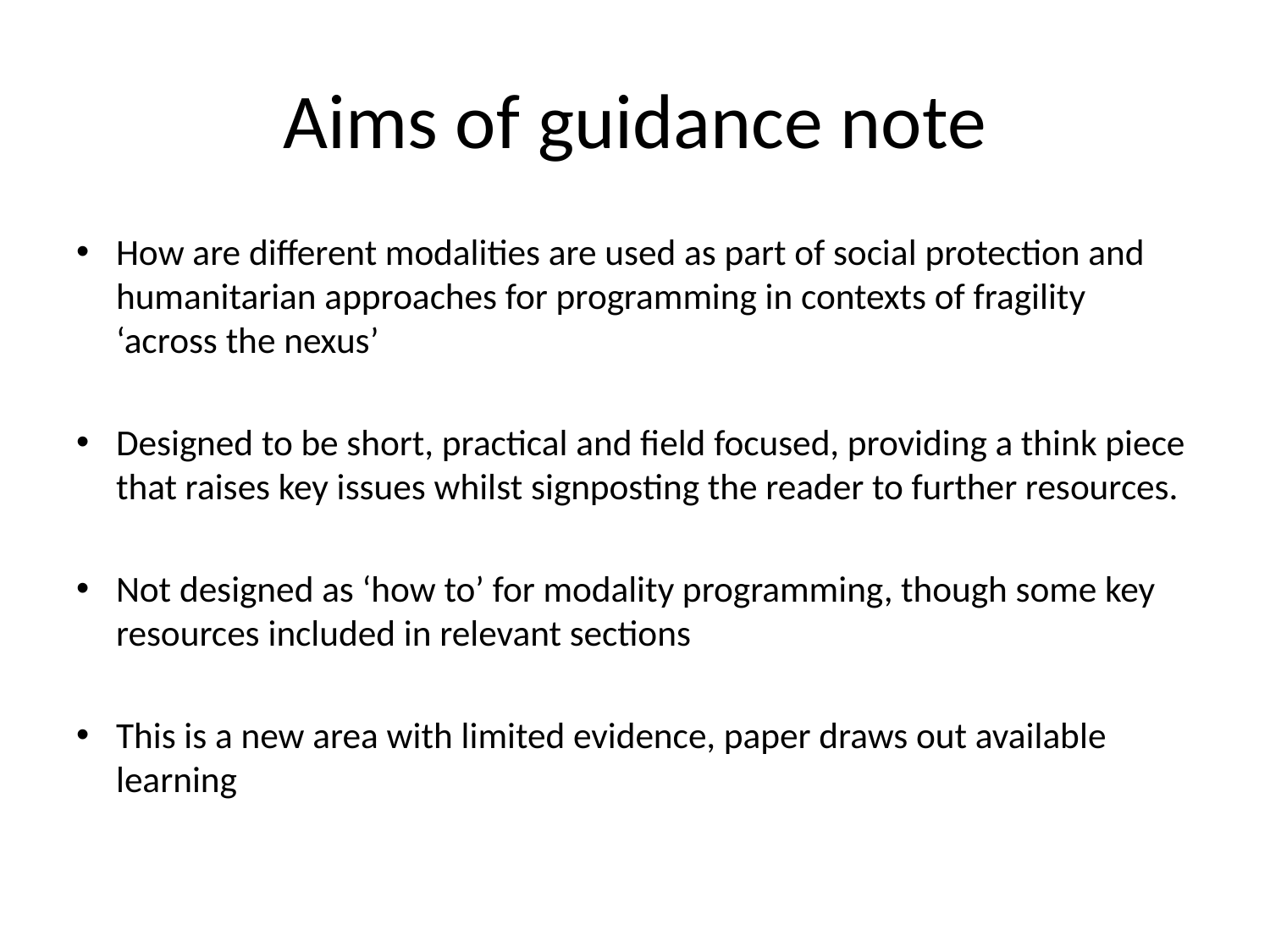

# Aims of guidance note
How are different modalities are used as part of social protection and humanitarian approaches for programming in contexts of fragility ‘across the nexus’

Designed to be short, practical and field focused, providing a think piece that raises key issues whilst signposting the reader to further resources.

Not designed as ‘how to’ for modality programming, though some key resources included in relevant sections

This is a new area with limited evidence, paper draws out available learning